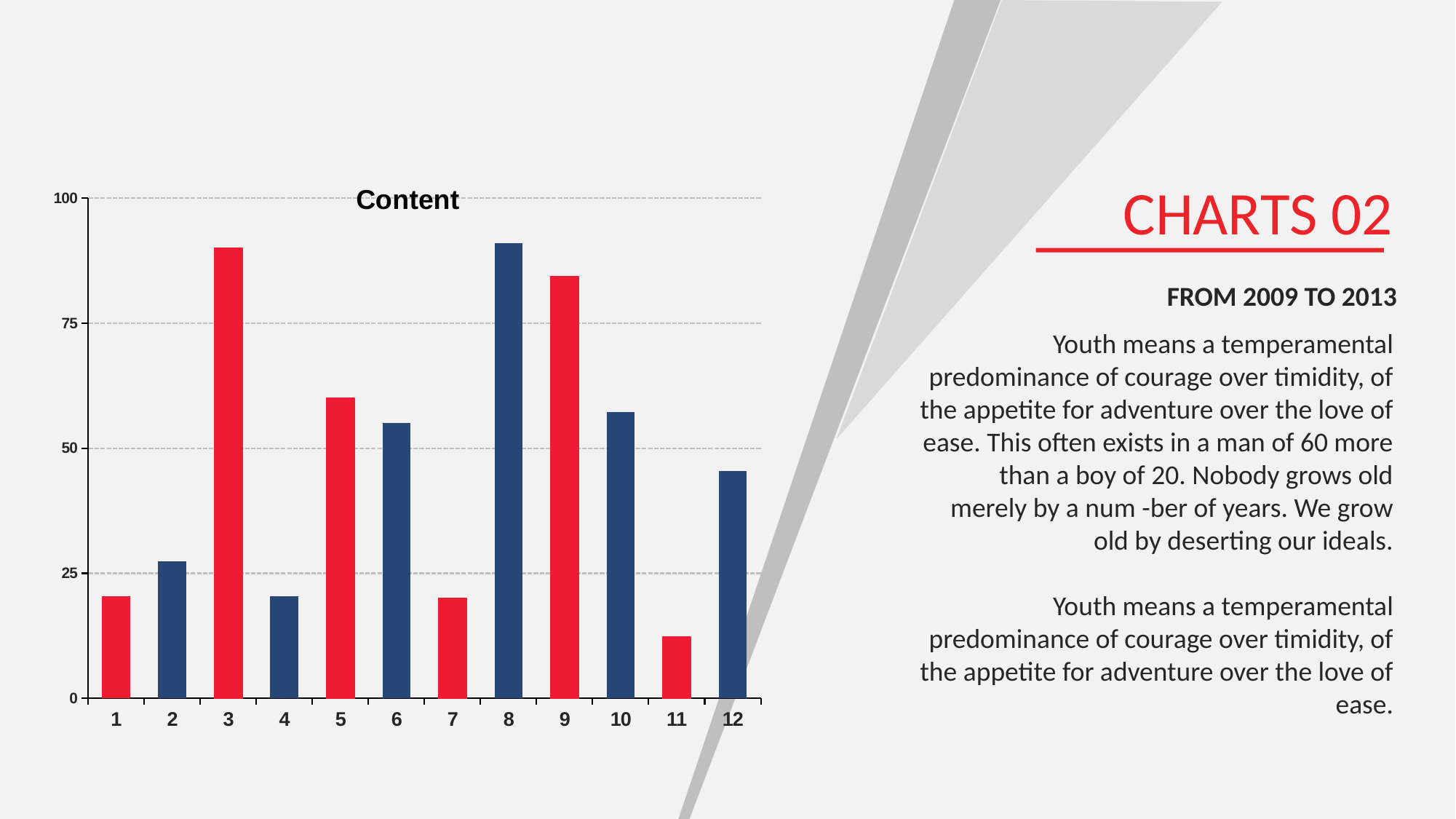

CHARTS 02

### Chart: Content

| Category |  |
|---|---|
| 1 | 20.4 |
| 2 | 27.4 |
| 3 | 90.0 |
| 4 | 20.4 |
| 5 | 60.0 |
| 6 | 55.0 |
| 7 | 20.0 |
| 8 | 91.0 |
| 9 | 84.3 |
| 10 | 57.2 |
| 11 | 12.3 |
| 12 | 45.5 |
FROM 2009 TO 2013
Youth means a temperamental predominance of courage over timidity, of the appetite for adventure over the love of ease. This often exists in a man of 60 more than a boy of 20. Nobody grows old merely by a num -ber of years. We grow old by deserting our ideals.

Youth means a temperamental predominance of courage over timidity, of the appetite for adventure over the love of ease.